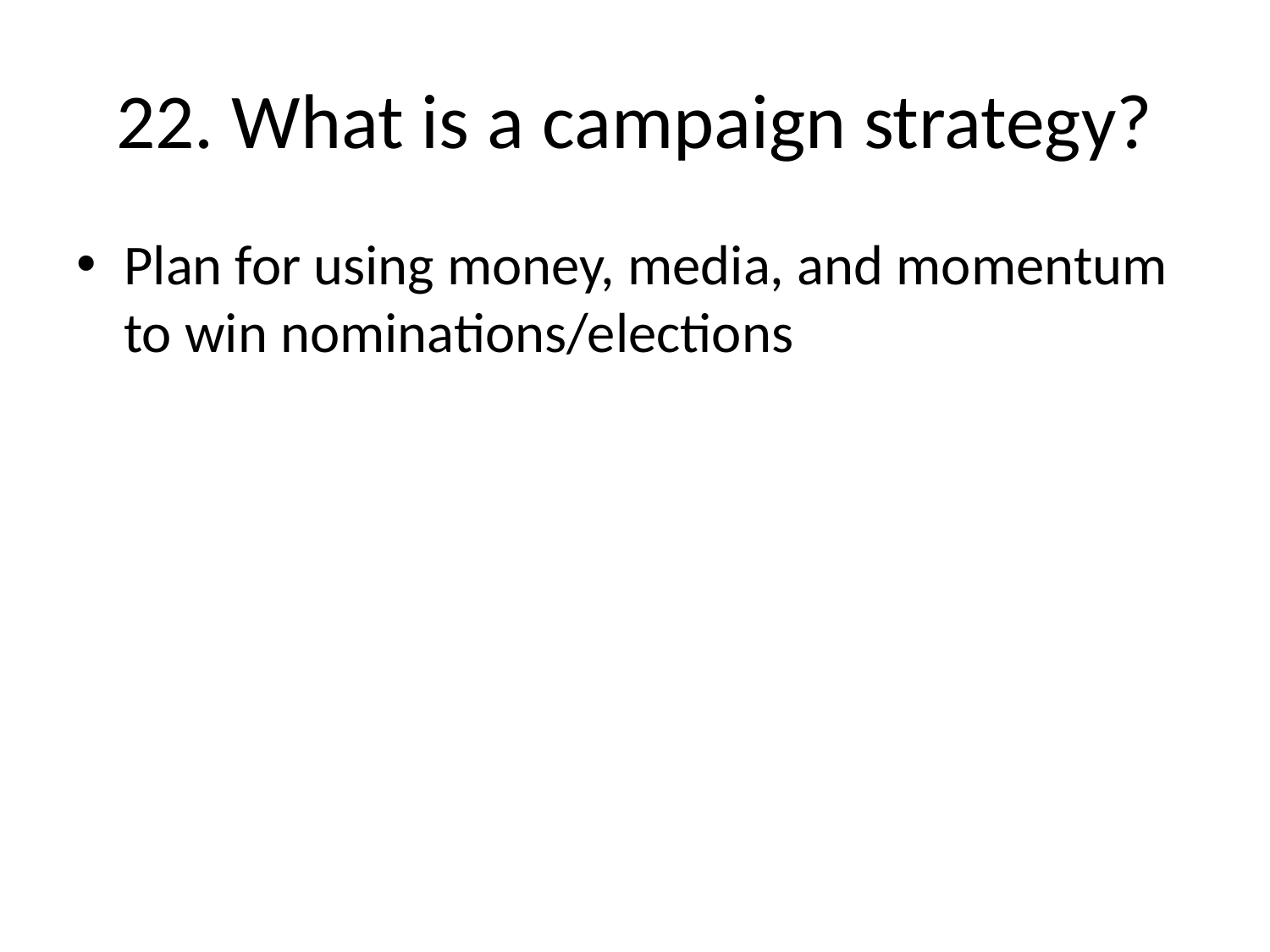

# 22. What is a campaign strategy?
Plan for using money, media, and momentum to win nominations/elections